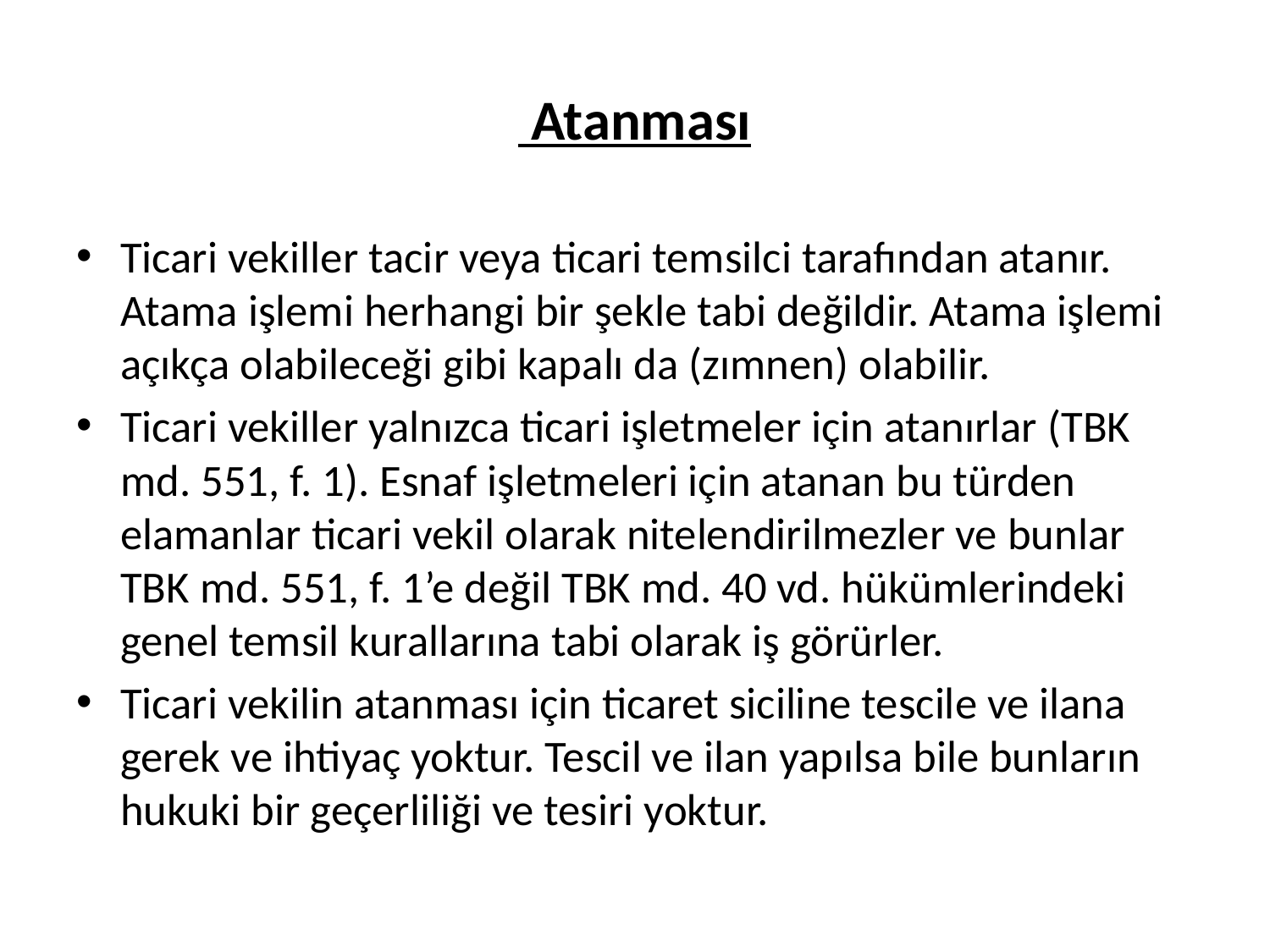

# Atanması
Ticari vekiller tacir veya ticari temsilci tarafından atanır. Atama işlemi herhangi bir şekle tabi değildir. Atama işlemi açıkça olabileceği gibi kapalı da (zımnen) olabilir.
Ticari vekiller yalnızca ticari işletmeler için atanırlar (TBK md. 551, f. 1). Esnaf işletmeleri için atanan bu türden elamanlar ticari vekil olarak nitelendirilmezler ve bunlar TBK md. 551, f. 1’e değil TBK md. 40 vd. hükümlerindeki genel temsil kurallarına tabi olarak iş görürler.
Ticari vekilin atanması için ticaret siciline tescile ve ilana gerek ve ihtiyaç yoktur. Tescil ve ilan yapılsa bile bunların hukuki bir geçerliliği ve tesiri yoktur.